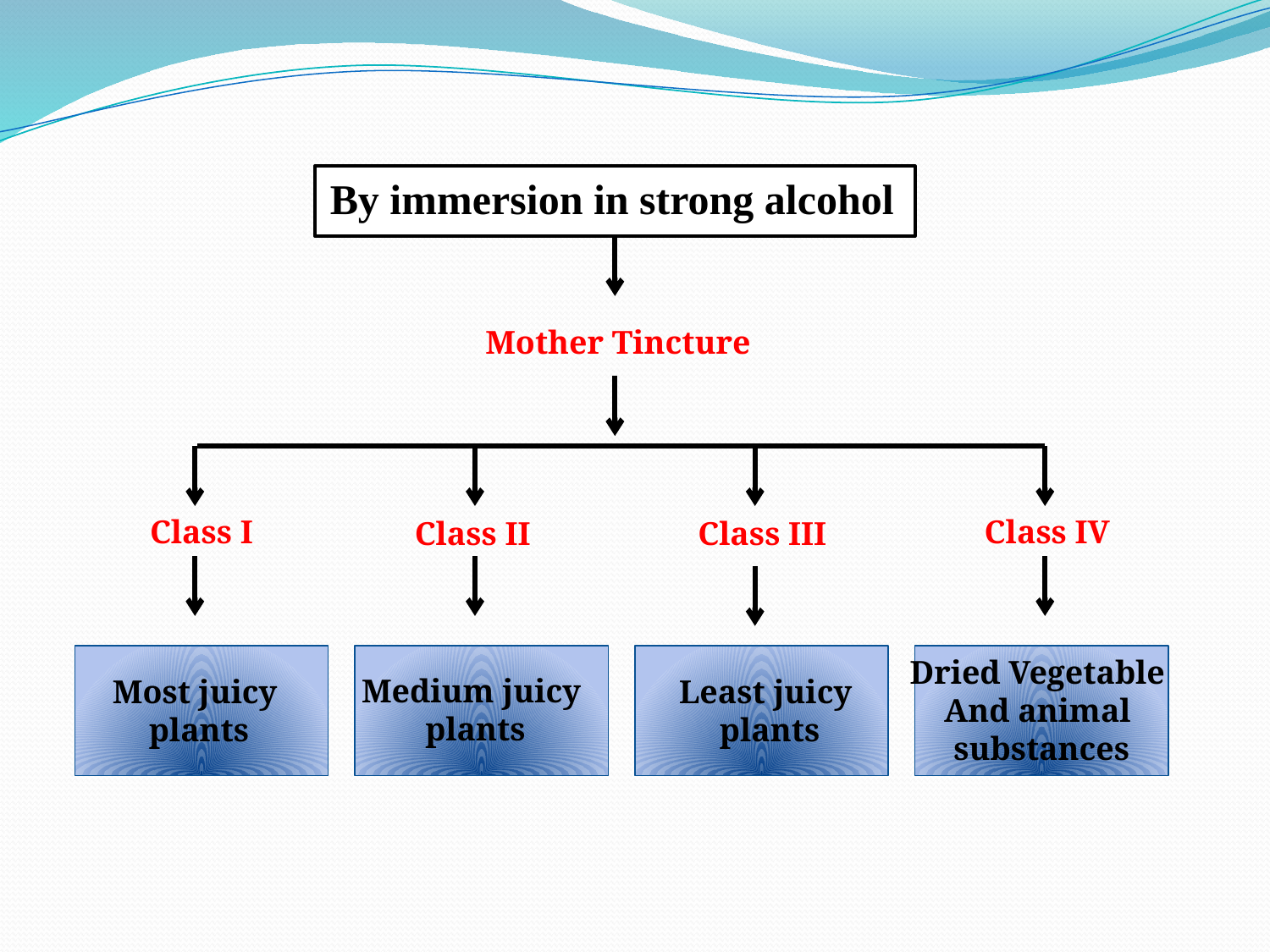

By immersion in strong alcohol

Mother Tincture
Class I
Class IV
Class II
Class III

Dried Vegetable
And animal
substances

Medium juicy
 plants
Most juicy
plants
Least juicy
 plants